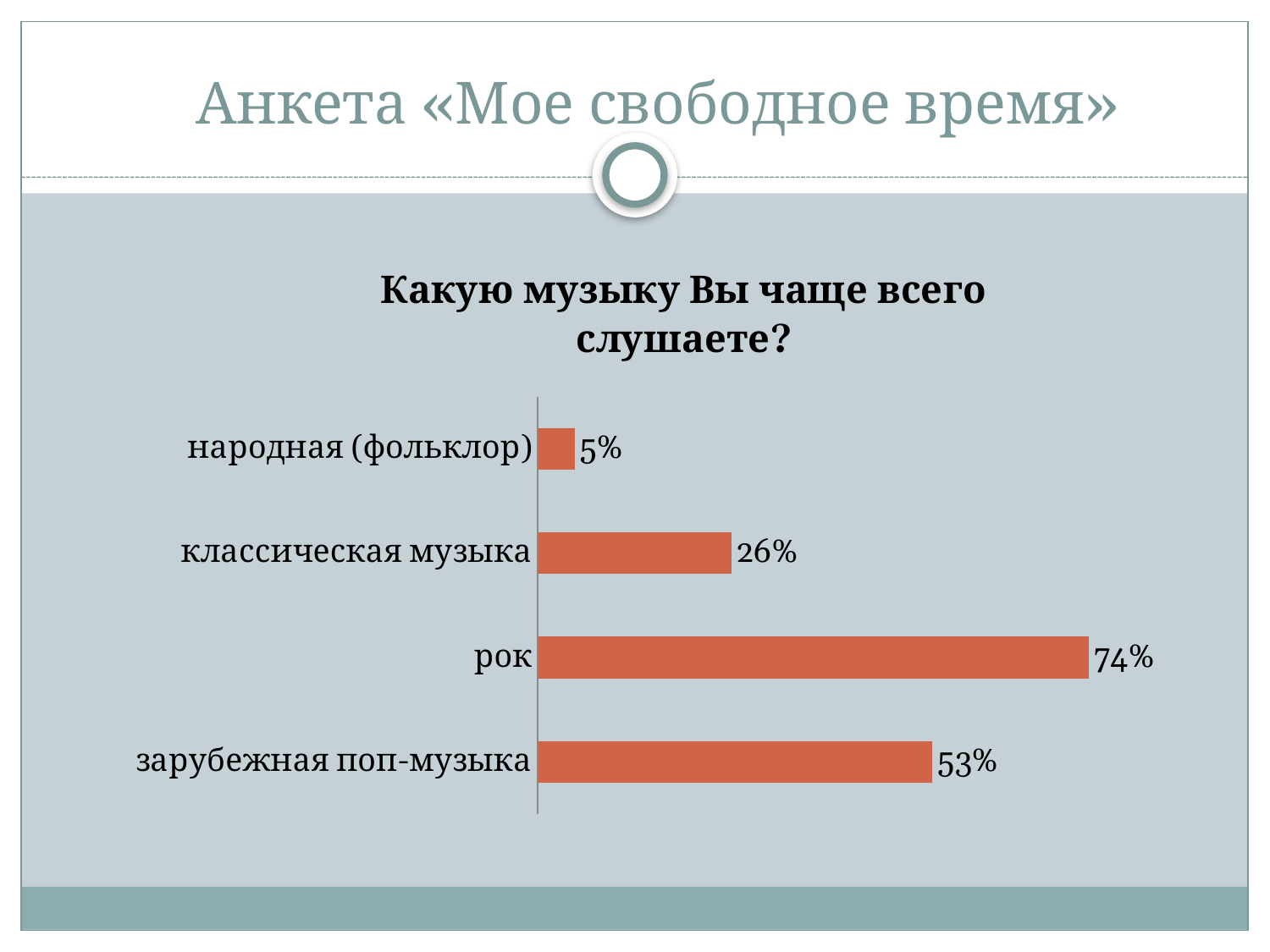

Анкета «Мое свободное время»

### Chart: Какую музыку Вы чаще всего слушаете?

| Category |  |
|---|---|
| зарубежная поп-музыка | 0.53 |
| рок | 0.7400000000000001 |
| классическая музыка | 0.26 |
| народная (фольклор) | 0.05 |